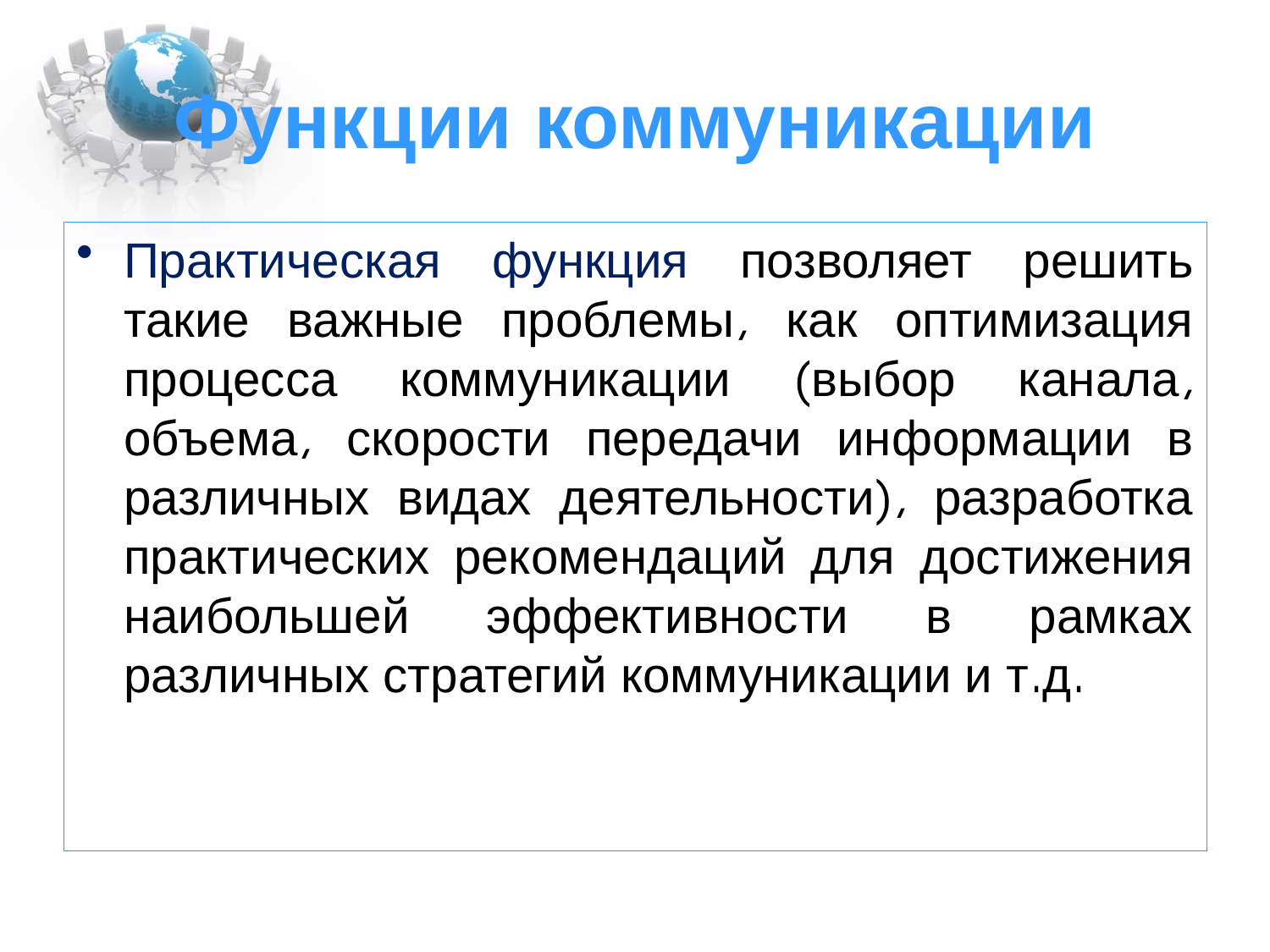

# Функции коммуникации
Практическая функция позволяет решить такие важные проблемы, как оптимизация процесса коммуникации (выбор канала, объема, скорости передачи информации в различных видах деятельности), разработка практических рекомендаций для достижения наибольшей эффективности в рамках различных стратегий коммуникации и т.д.